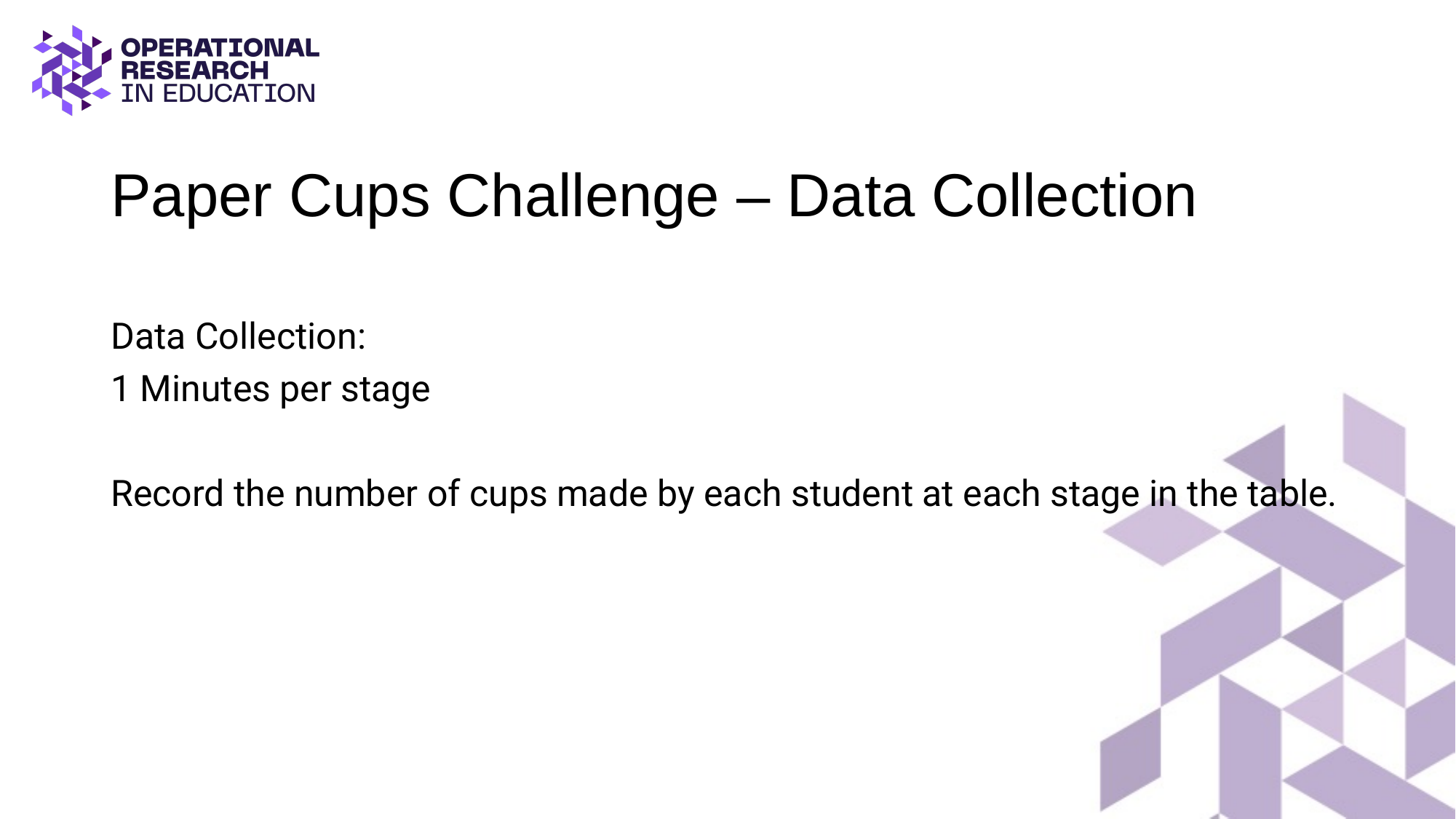

# Paper Cups Challenge – Data Collection
Data Collection:
1 Minutes per stage

Record the number of cups made by each student at each stage in the table.